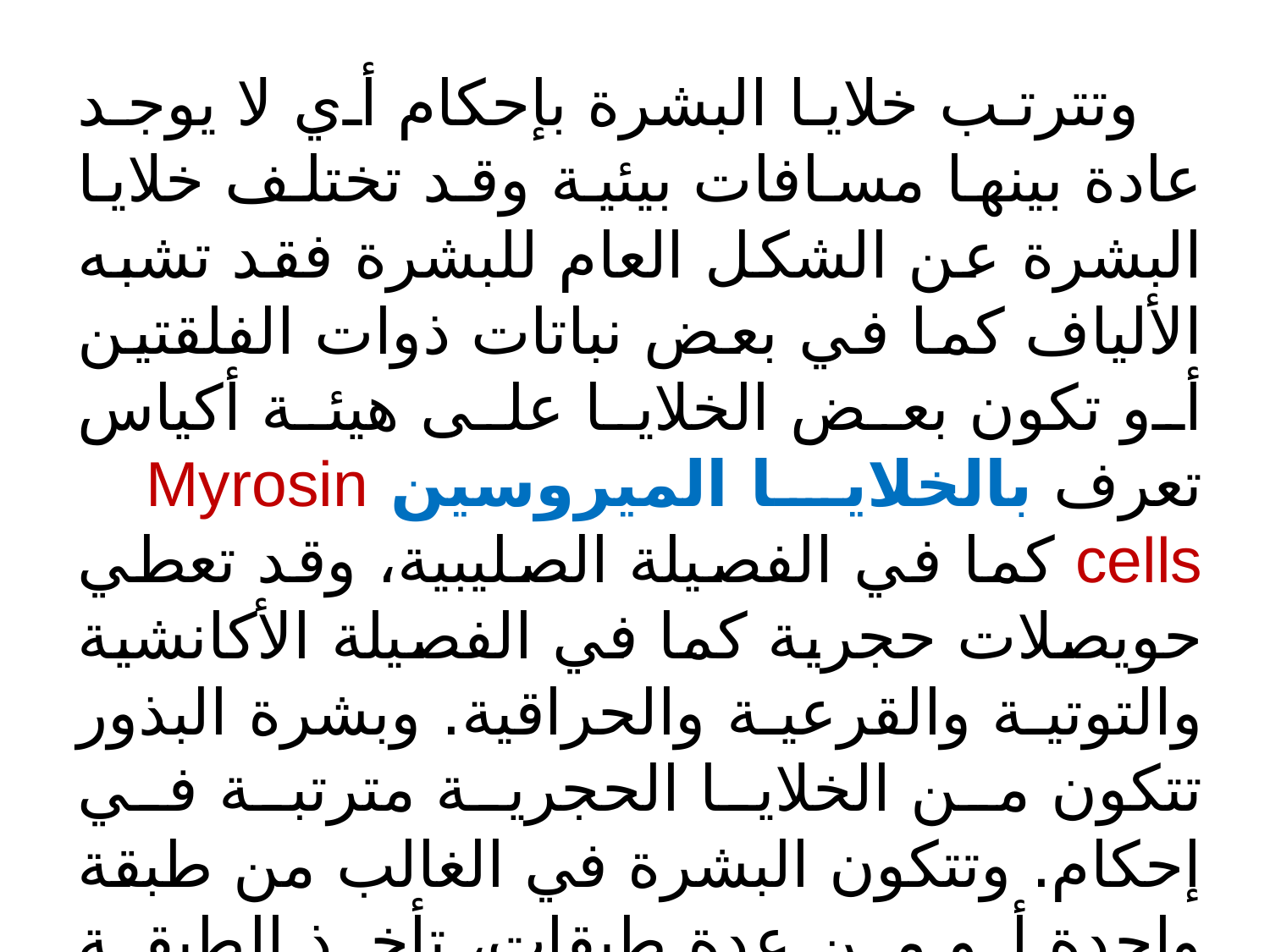

وتترتب خلايا البشرة بإحكام أي لا يوجد عادة بينها مسافات بيئية وقد تختلف خلايا البشرة عن الشكل العام للبشرة فقد تشبه الألياف كما في بعض نباتات ذوات الفلقتين أو تكون بعض الخلايا على هيئة أكياس تعرف بالخلايا الميروسين Myrosin cells كما في الفصيلة الصليبية، وقد تعطي حويصلات حجرية كما في الفصيلة الأكانشية والتوتية والقرعية والحراقية. وبشرة البذور تتكون من الخلايا الحجرية مترتبة في إحكام. وتتكون البشرة في الغالب من طبقة واحدة أو من عدة طبقات، تأخذ الطبقة السطحية منها صفات البشرة وحيدة الطبقة، أما بقية الطبقات فتأخذ صفات النسيج الداخلي للنبات.